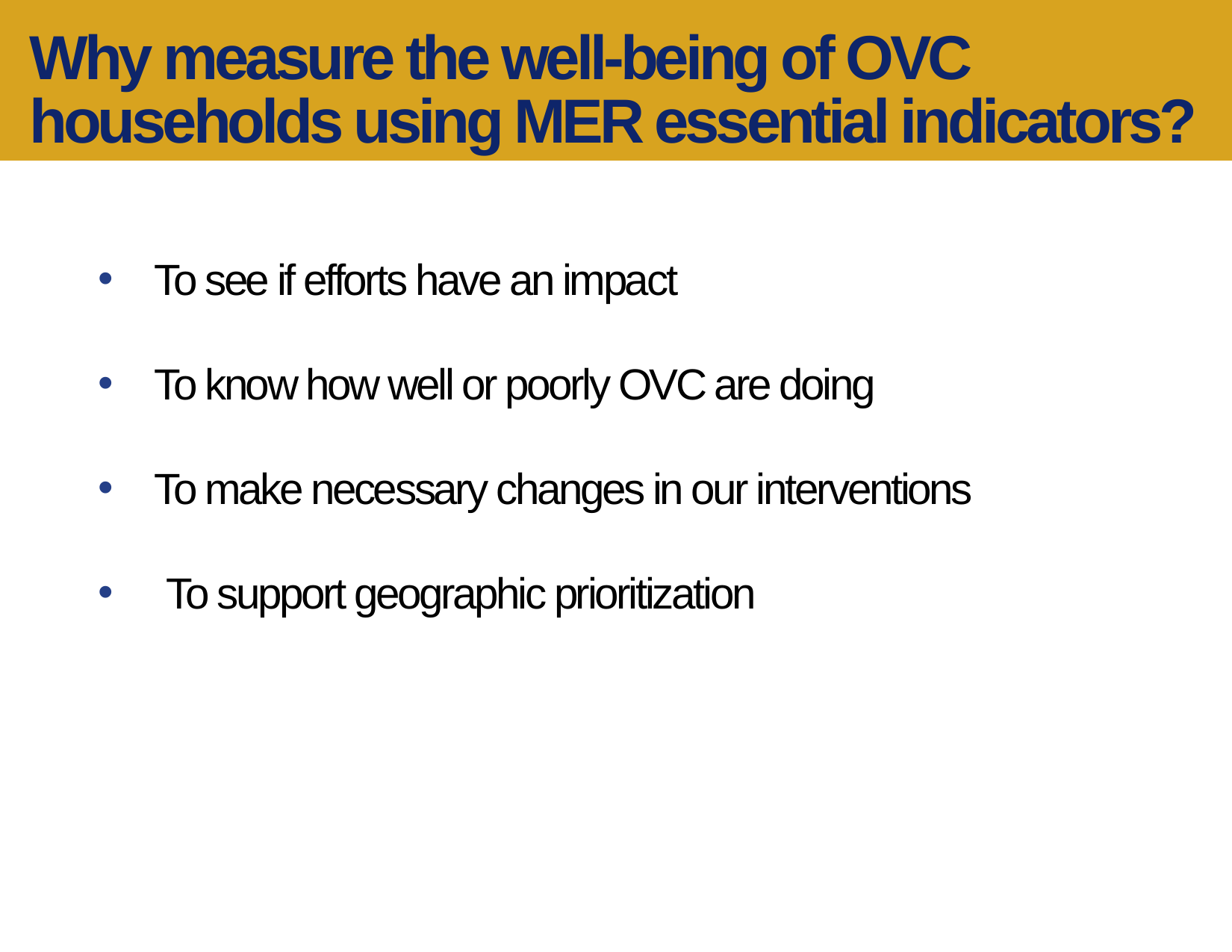

Why measure the well-being of OVC households using MER essential indicators?
To see if efforts have an impact

To know how well or poorly OVC are doing

To make necessary changes in our interventions

 To support geographic prioritization